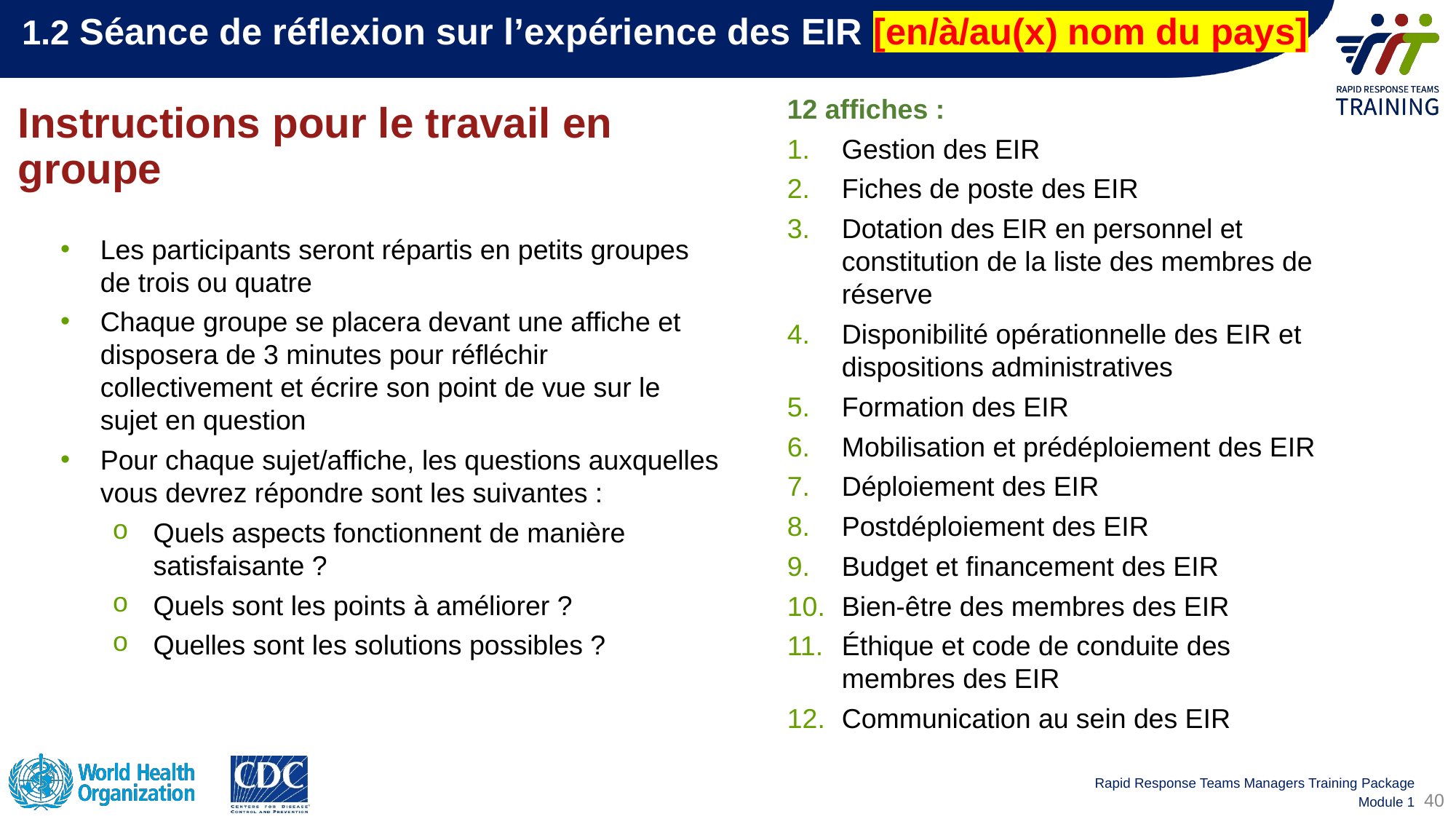

1.2 Séance de réflexion sur lʼexpérience des EIR [en/à/au(x) nom du pays]

12 affiches :
Gestion des EIR
Fiches de poste des EIR
Dotation des EIR en personnel et constitution de la liste des membres de réserve
Disponibilité opérationnelle des EIR et dispositions administratives
Formation des EIR
Mobilisation et prédéploiement des EIR
Déploiement des EIR
Postdéploiement des EIR
Budget et financement des EIR
Bien-être des membres des EIR
Éthique et code de conduite des membres des EIR
Communication au sein des EIR

Instructions pour le travail en groupe
Les participants seront répartis en petits groupes de trois ou quatre
Chaque groupe se placera devant une affiche et disposera de 3 minutes pour réfléchir collectivement et écrire son point de vue sur le sujet en question
Pour chaque sujet/affiche, les questions auxquelles vous devrez répondre sont les suivantes :
Quels aspects fonctionnent de manière satisfaisante ?
Quels sont les points à améliorer ?
Quelles sont les solutions possibles ?

40